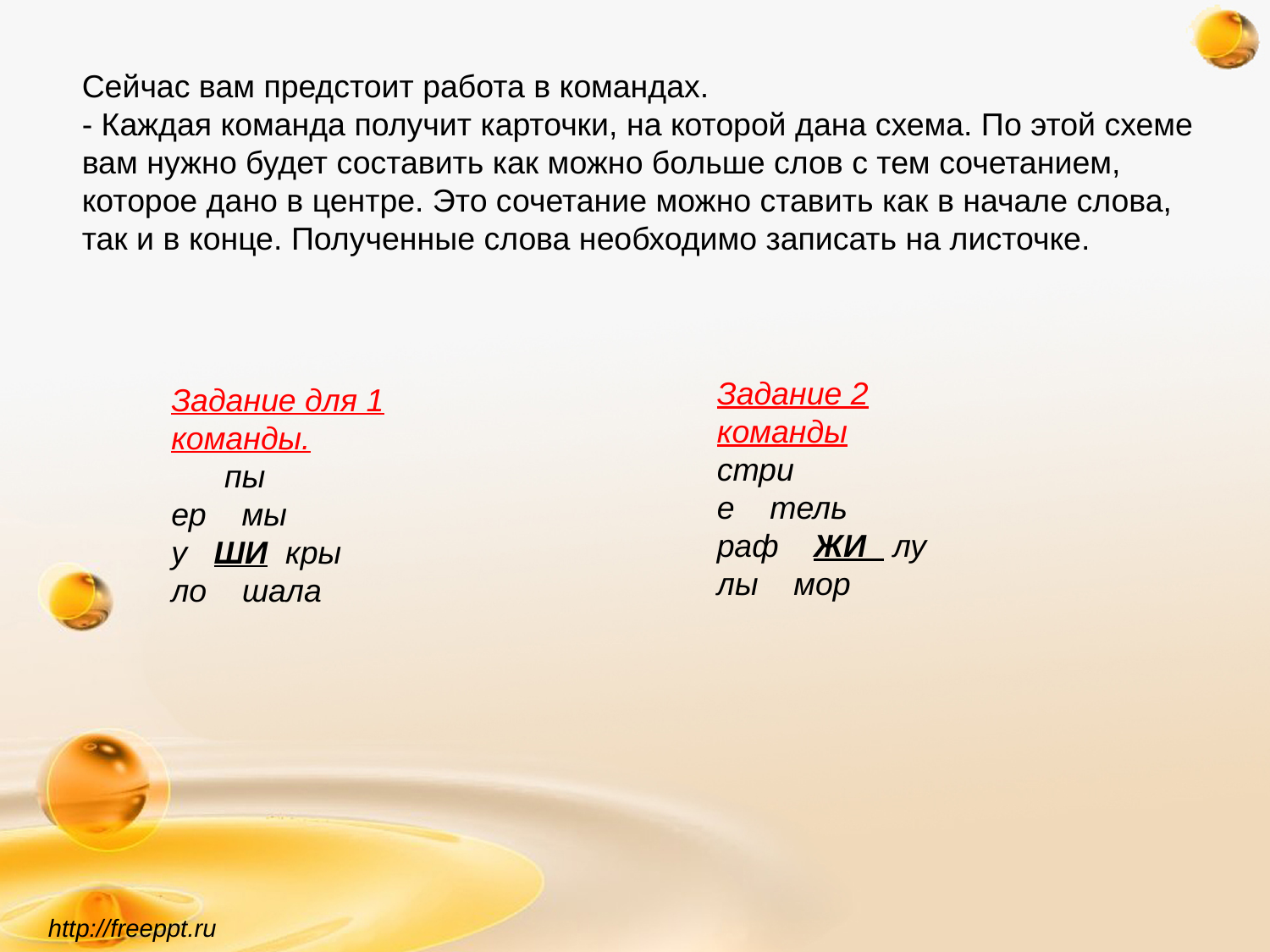

Сейчас вам предстоит работа в командах.
- Каждая команда получит карточки, на которой дана схема. По этой схеме вам нужно будет составить как можно больше слов с тем сочетанием, которое дано в центре. Это сочетание можно ставить как в начале слова, так и в конце. Полученные слова необходимо записать на листочке.
Задание 2 команды
стри
е    тель
раф    ЖИ   лу
лы    мор

Задание для 1 команды.
      пы
ер    мы
у   ШИ  кры
ло    шала
http://freeppt.ru